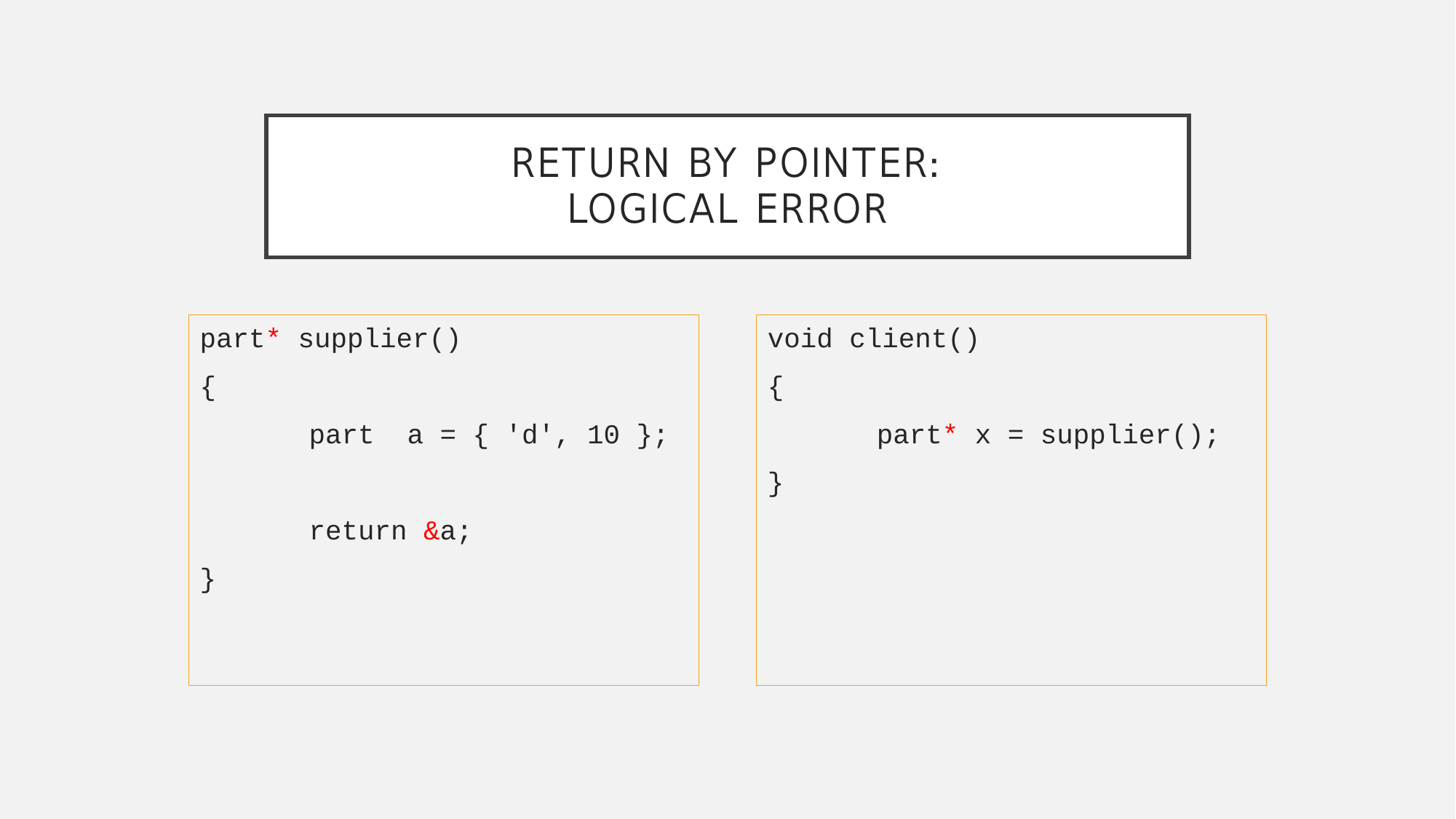

# Return By Pointer: Logical Error
part* supplier()
{
	part  a = { 'd', 10 };

	return &a;
}
void client()
{
	part* x = supplier();
}